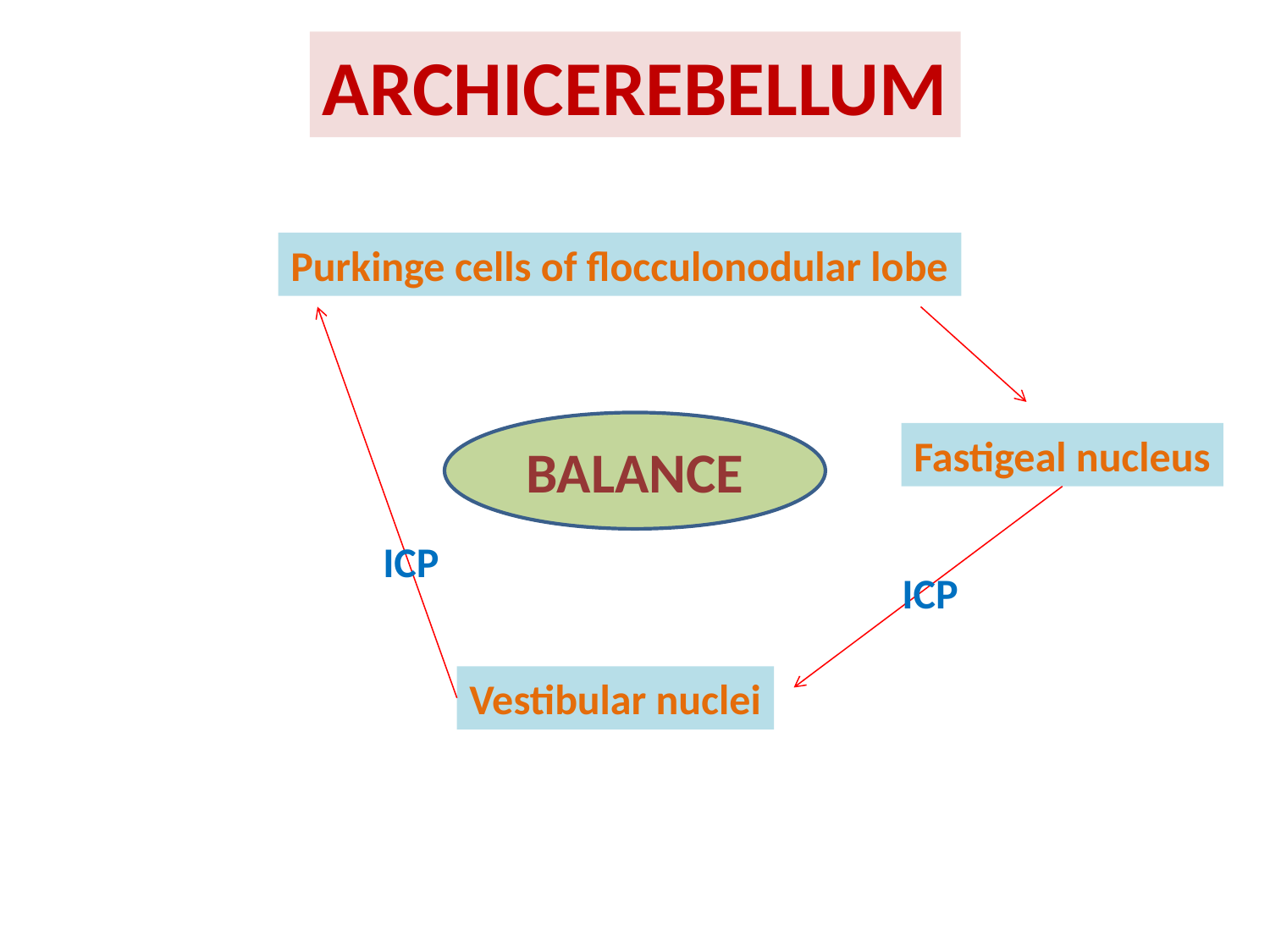

ARCHICEREBELLUM
Purkinge cells of flocculonodular lobe
BALANCE
Fastigeal nucleus
ICP
ICP
Vestibular nuclei